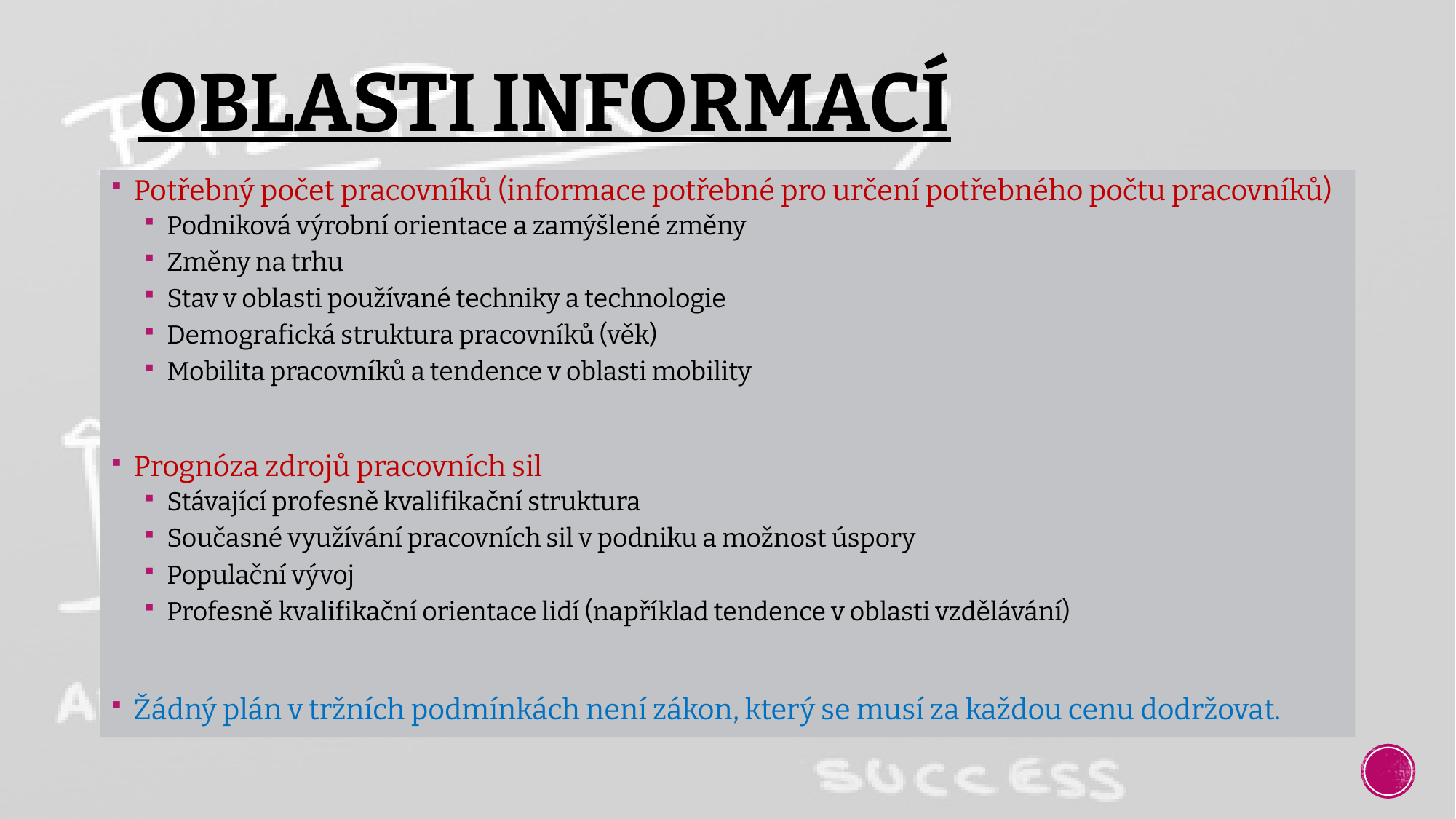

# Oblasti informací
Potřebný počet pracovníků (informace potřebné pro určení potřebného počtu pracovníků)
Podniková výrobní orientace a zamýšlené změny
Změny na trhu
Stav v oblasti používané techniky a technologie
Demografická struktura pracovníků (věk)
Mobilita pracovníků a tendence v oblasti mobility

Prognóza zdrojů pracovních sil
Stávající profesně kvalifikační struktura
Současné využívání pracovních sil v podniku a možnost úspory
Populační vývoj
Profesně kvalifikační orientace lidí (například tendence v oblasti vzdělávání)

Žádný plán v tržních podmínkách není zákon, který se musí za každou cenu dodržovat.